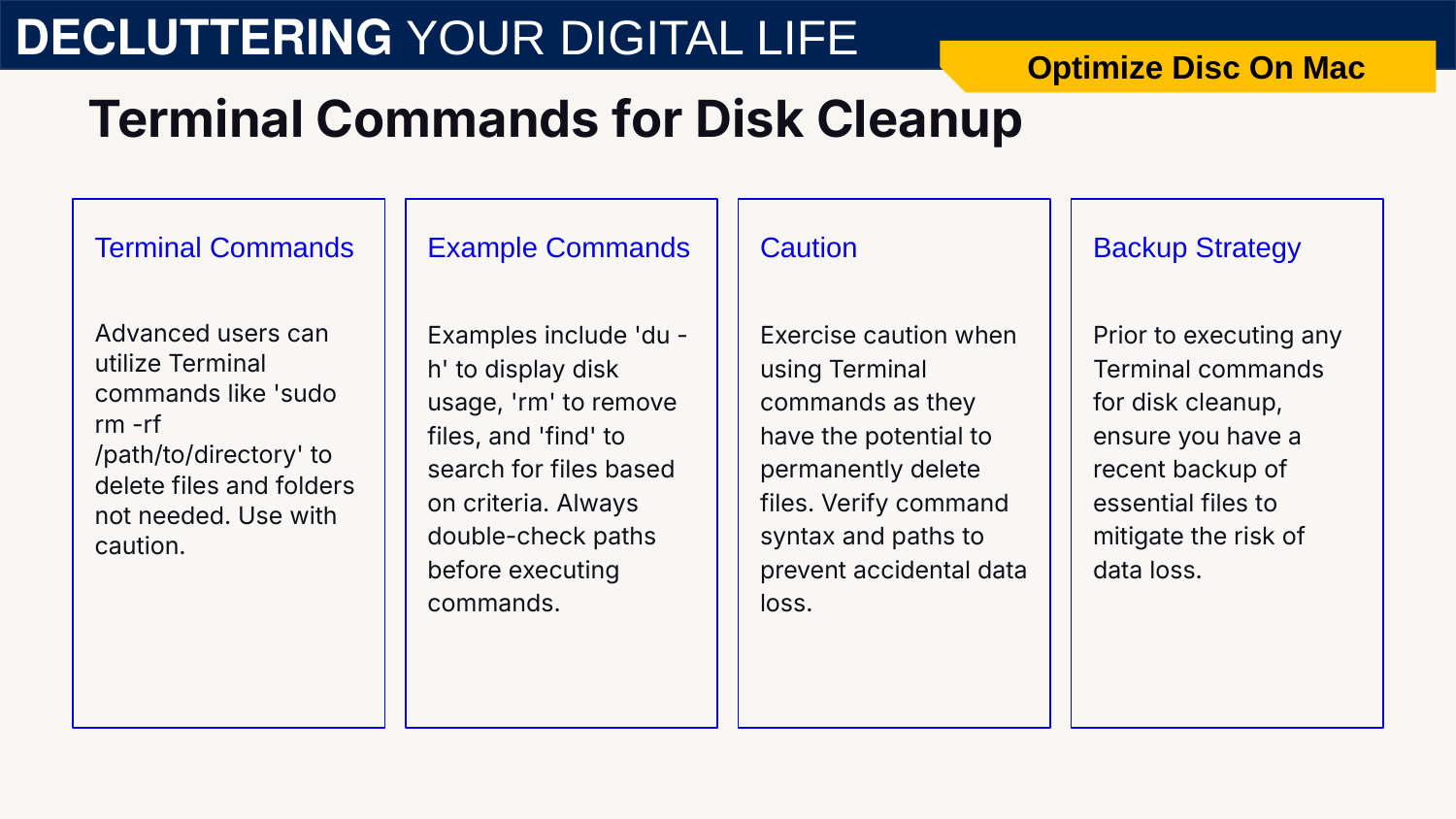

DECLUTTERING YOUR DIGITAL LIFE
Optimize Disc On Mac

# Terminal Commands for Disk Cleanup
Terminal Commands
Example Commands
Caution
Backup Strategy
Examples include 'du -h' to display disk usage, 'rm' to remove files, and 'find' to search for files based on criteria. Always double-check paths before executing commands.
Advanced users can utilize Terminal commands like 'sudo rm -rf /path/to/directory' to delete files and folders not needed. Use with caution.
Exercise caution when using Terminal commands as they have the potential to permanently delete files. Verify command syntax and paths to prevent accidental data loss.
Prior to executing any Terminal commands for disk cleanup, ensure you have a recent backup of essential files to mitigate the risk of data loss.